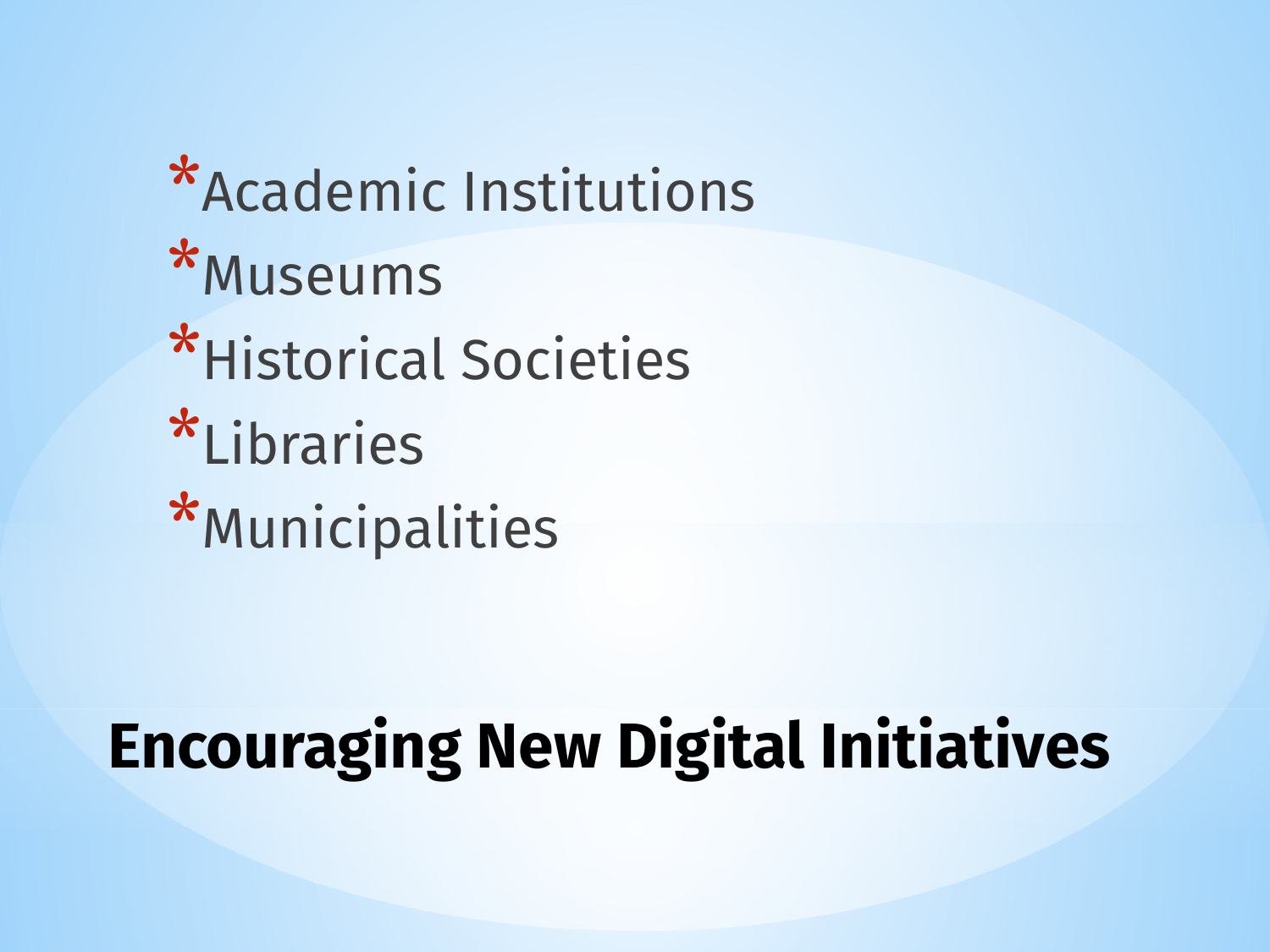

Academic Institutions
Museums
Historical Societies
Libraries
Municipalities
# Encouraging New Digital Initiatives